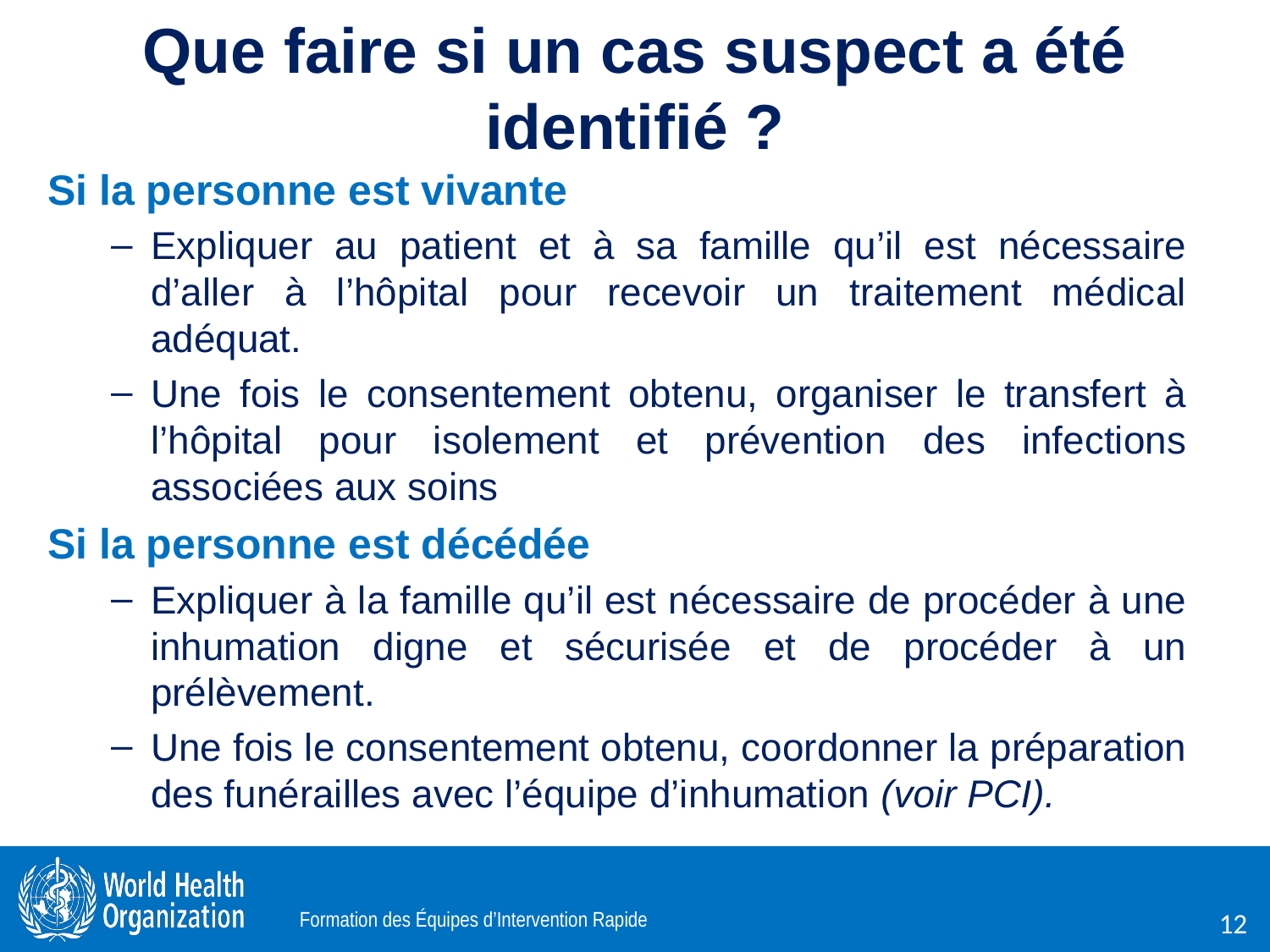

# Que faire si un cas suspect a été identifié ?
Si la personne est vivante
Expliquer au patient et à sa famille qu’il est nécessaire d’aller à l’hôpital pour recevoir un traitement médical adéquat.
Une fois le consentement obtenu, organiser le transfert à l’hôpital pour isolement et prévention des infections associées aux soins
Si la personne est décédée
Expliquer à la famille qu’il est nécessaire de procéder à une inhumation digne et sécurisée et de procéder à un prélèvement.
Une fois le consentement obtenu, coordonner la préparation des funérailles avec l’équipe d’inhumation (voir PCI).